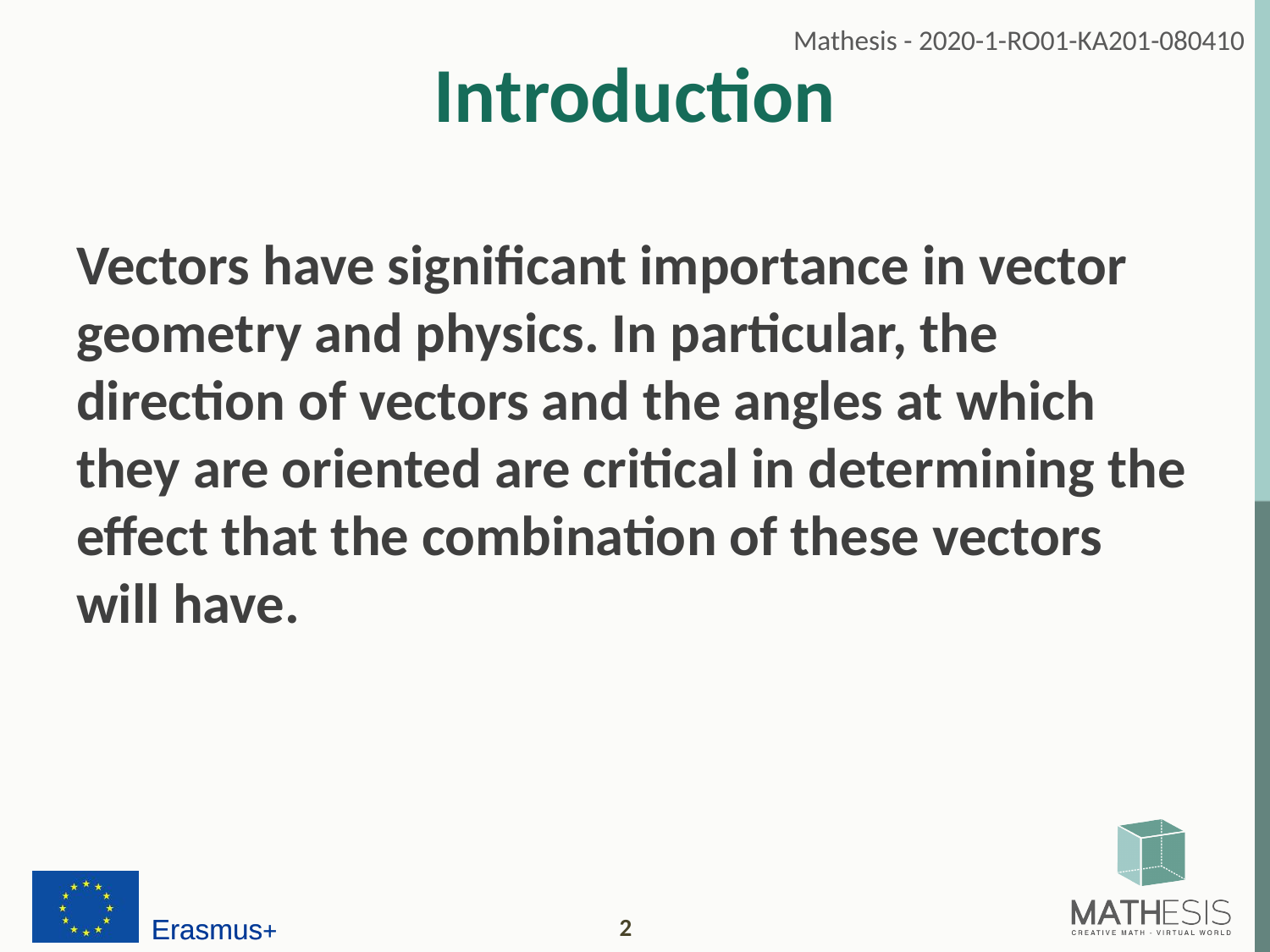

# Introduction
Vectors have significant importance in vector geometry and physics. In particular, the direction of vectors and the angles at which they are oriented are critical in determining the effect that the combination of these vectors will have.